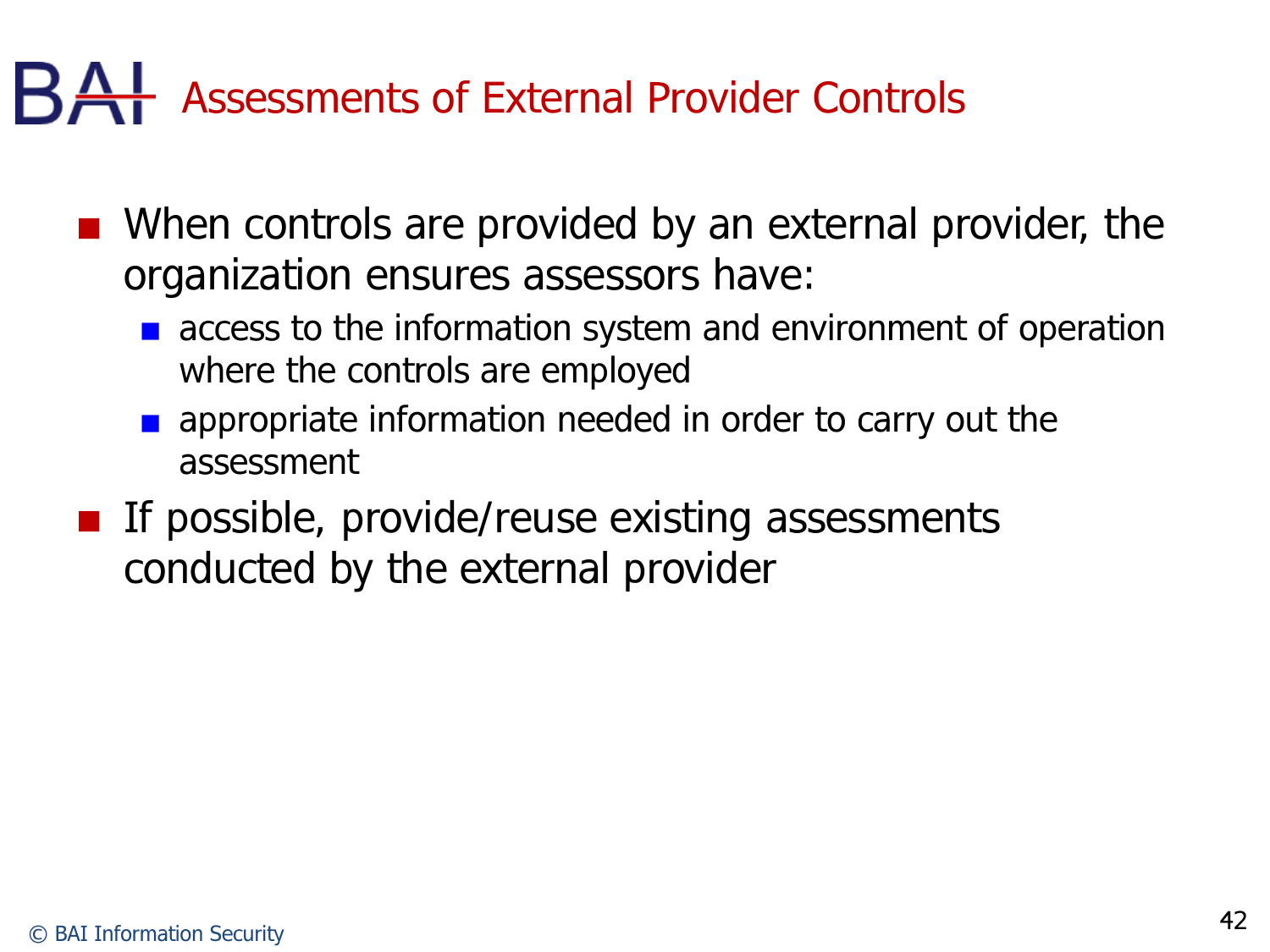

# Assessments of External Provider Controls
When controls are provided by an external provider, the organization ensures assessors have:
access to the information system and environment of operation where the controls are employed
appropriate information needed in order to carry out the assessment
If possible, provide/reuse existing assessments conducted by the external provider